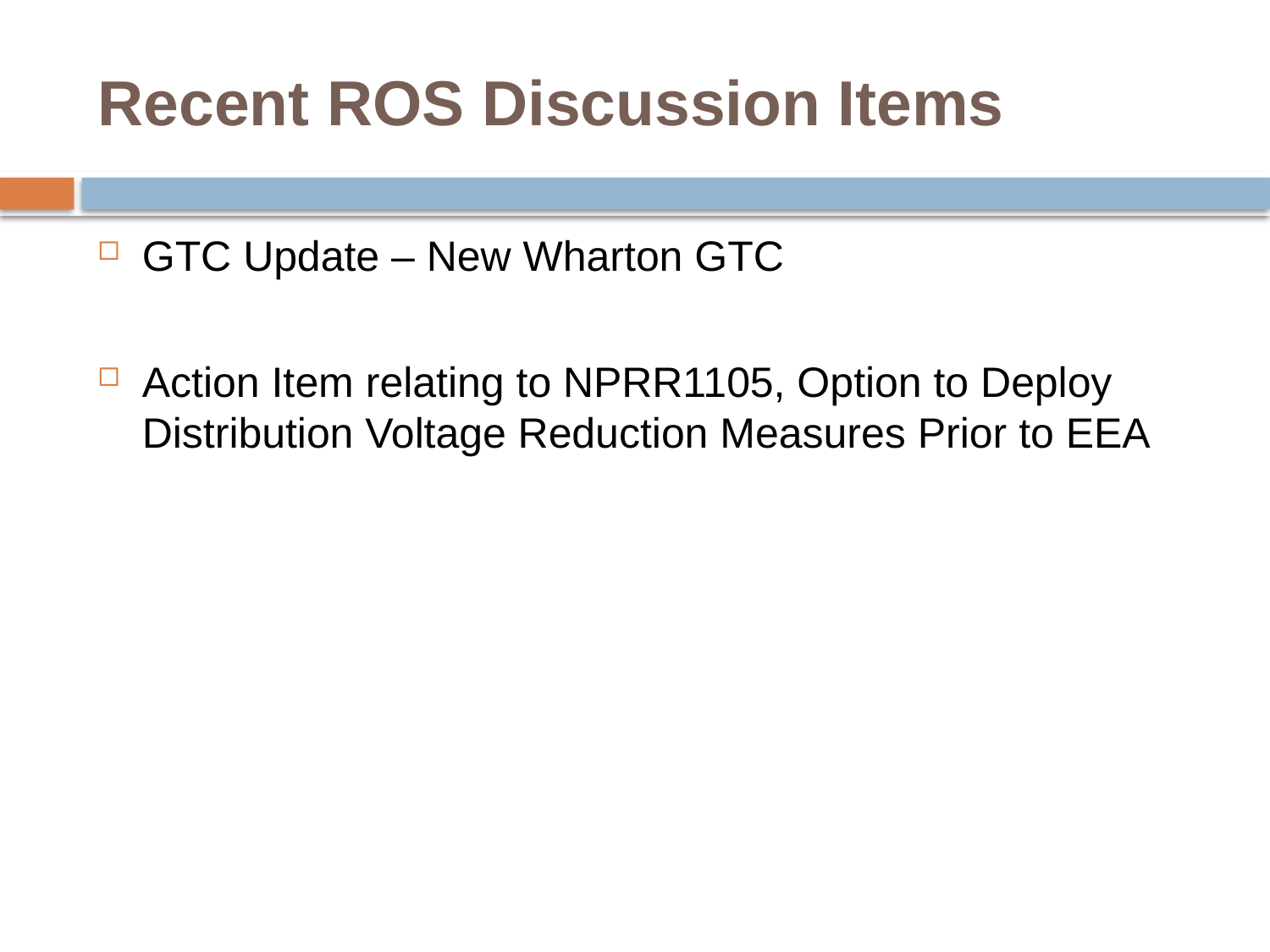

# Recent ROS Discussion Items
GTC Update – New Wharton GTC

Action Item relating to NPRR1105, Option to Deploy Distribution Voltage Reduction Measures Prior to EEA